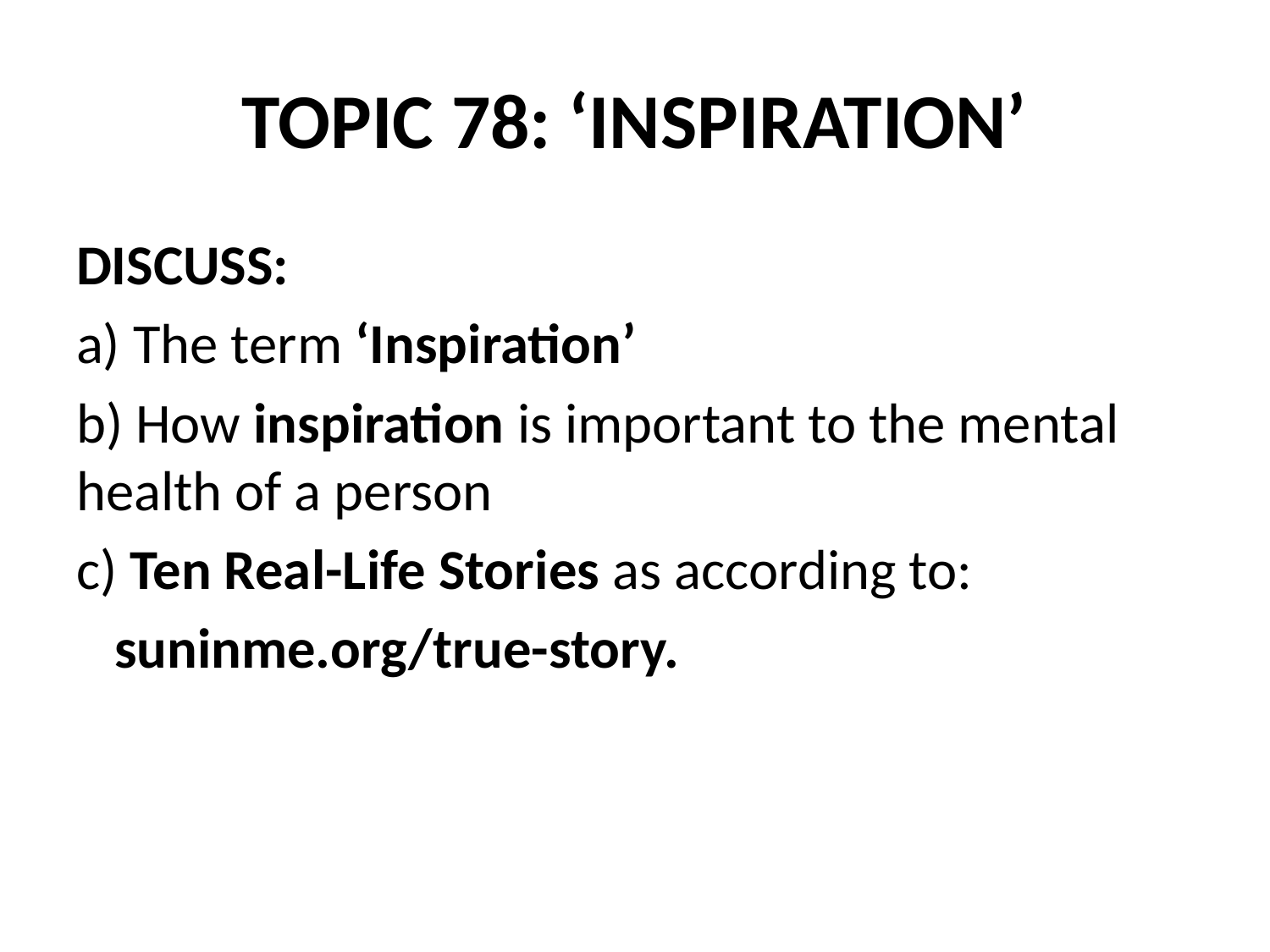

# TOPIC 78: ‘INSPIRATION’
DISCUSS:
a) The term ‘Inspiration’
b) How inspiration is important to the mental health of a person
c) Ten Real-Life Stories as according to:
   suninme.org/true-story.